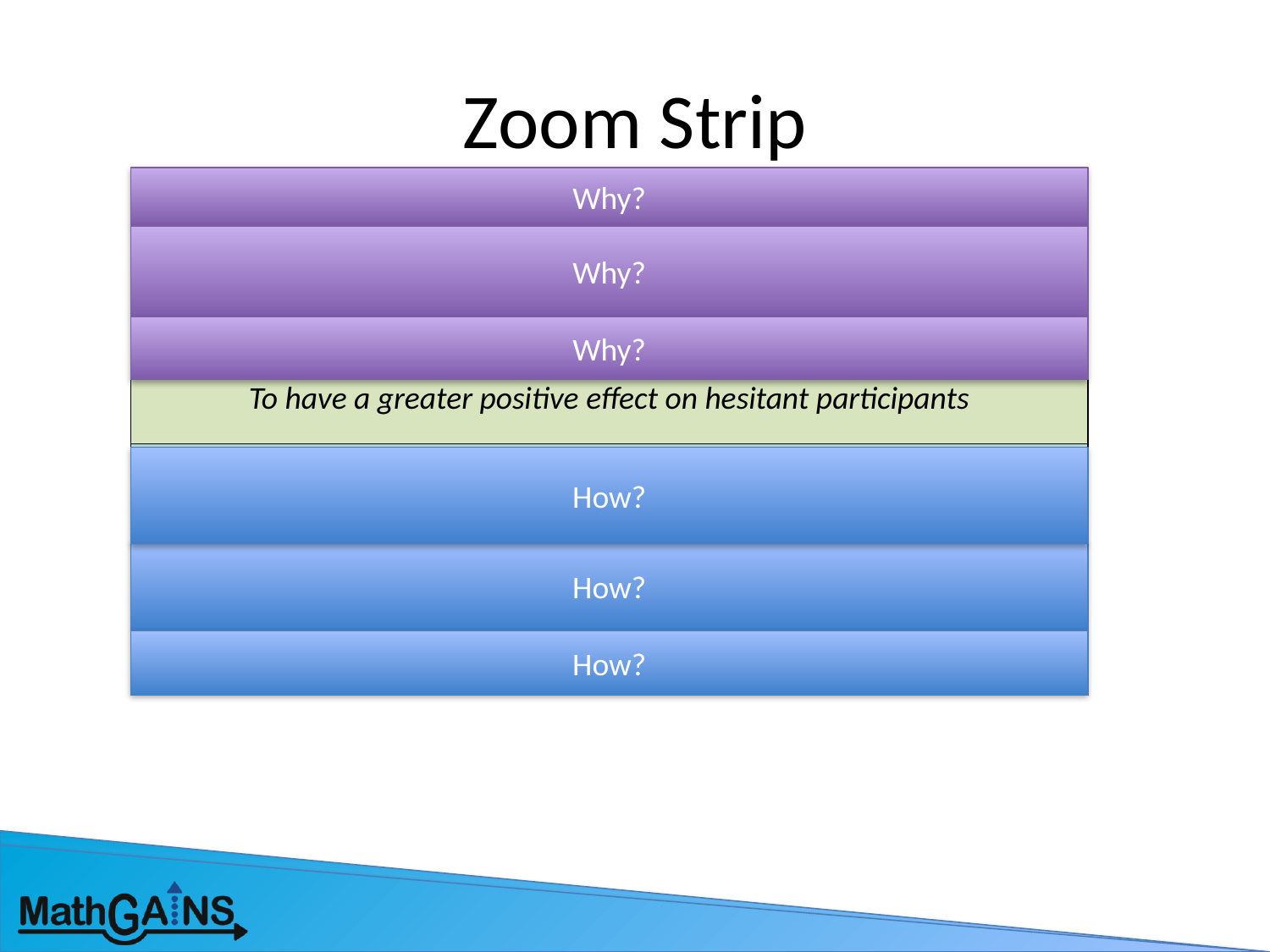

# Zoom Strip
Why?
| to improve student learning |
| --- |
| Improve instructional practice |
| Stop them from disrupting our wrecking our awesome session |
| To have a greater positive effect on hesitant participants |
| disrupt hesitant participant’s mind set |
| Engage hesitant participants in purposeful dialogue about student work |
| Purposefully select samples of student work |
Why?
Why?
How?
How?
How?